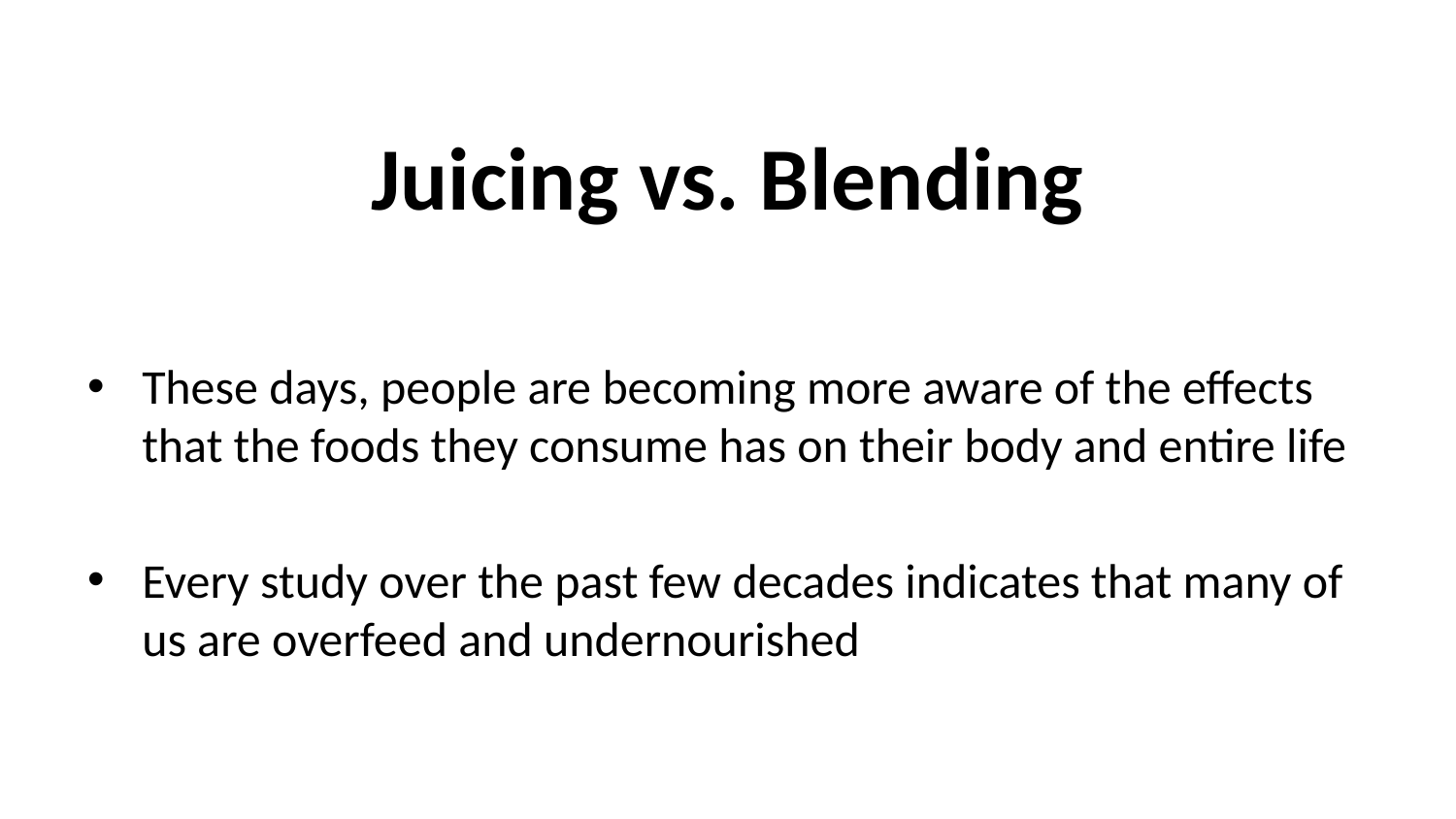

# Juicing vs. Blending
These days, people are becoming more aware of the effects that the foods they consume has on their body and entire life

Every study over the past few decades indicates that many of us are overfeed and undernourished